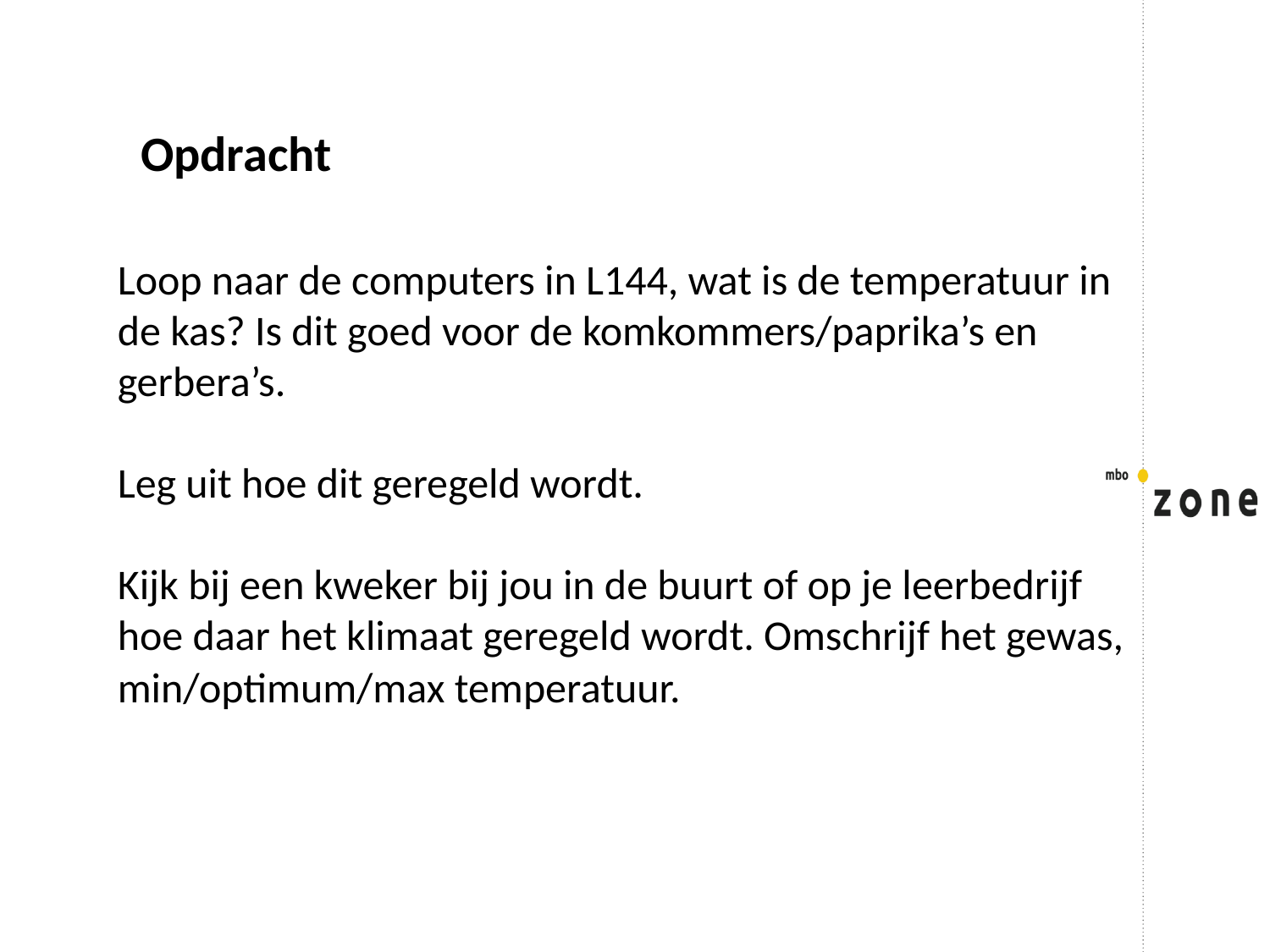

Opdracht
Loop naar de computers in L144, wat is de temperatuur in de kas? Is dit goed voor de komkommers/paprika’s en gerbera’s.

Leg uit hoe dit geregeld wordt.

Kijk bij een kweker bij jou in de buurt of op je leerbedrijf hoe daar het klimaat geregeld wordt. Omschrijf het gewas, min/optimum/max temperatuur.